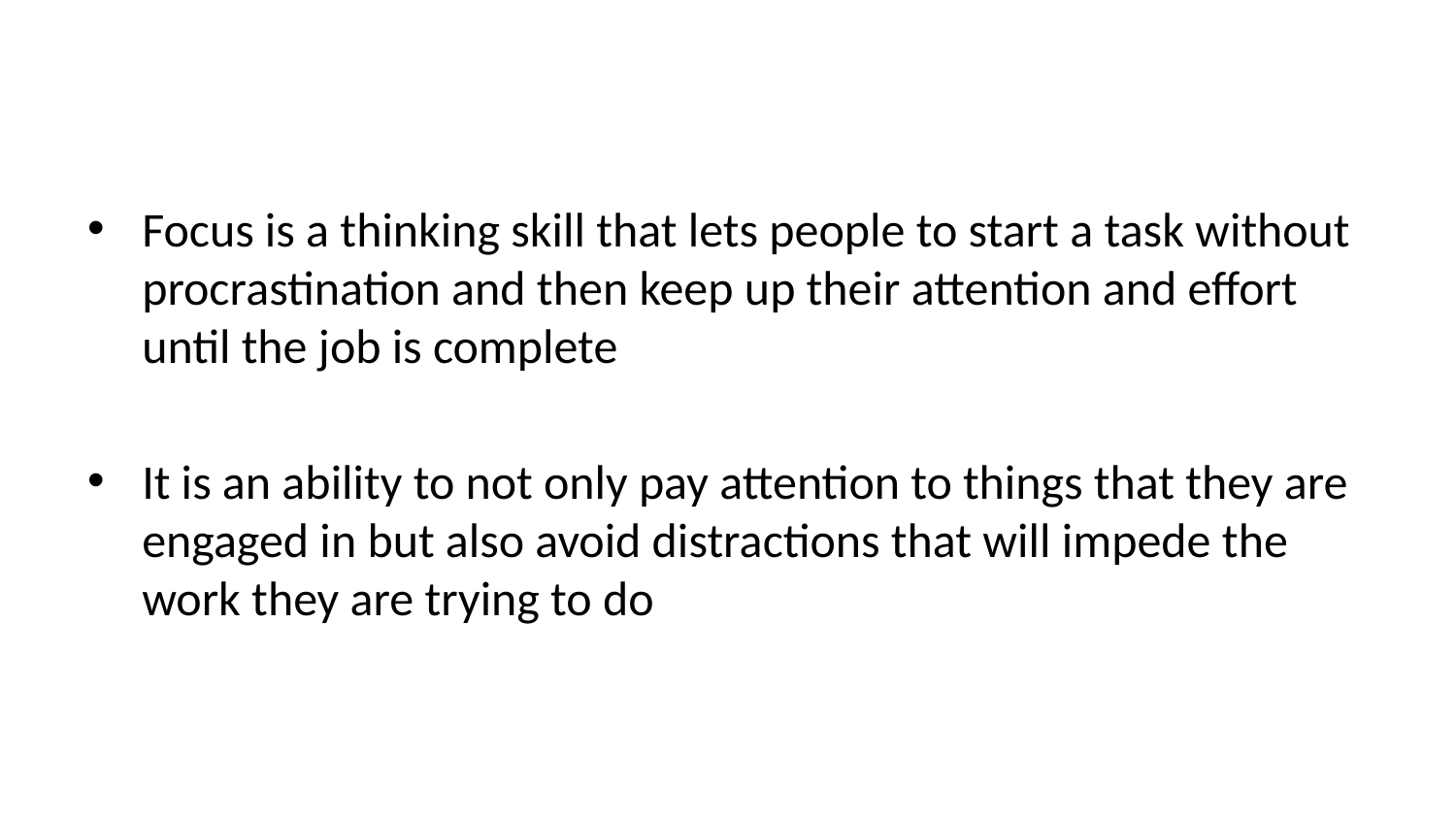

Focus is a thinking skill that lets people to start a task without procrastination and then keep up their attention and effort until the job is complete

It is an ability to not only pay attention to things that they are engaged in but also avoid distractions that will impede the work they are trying to do